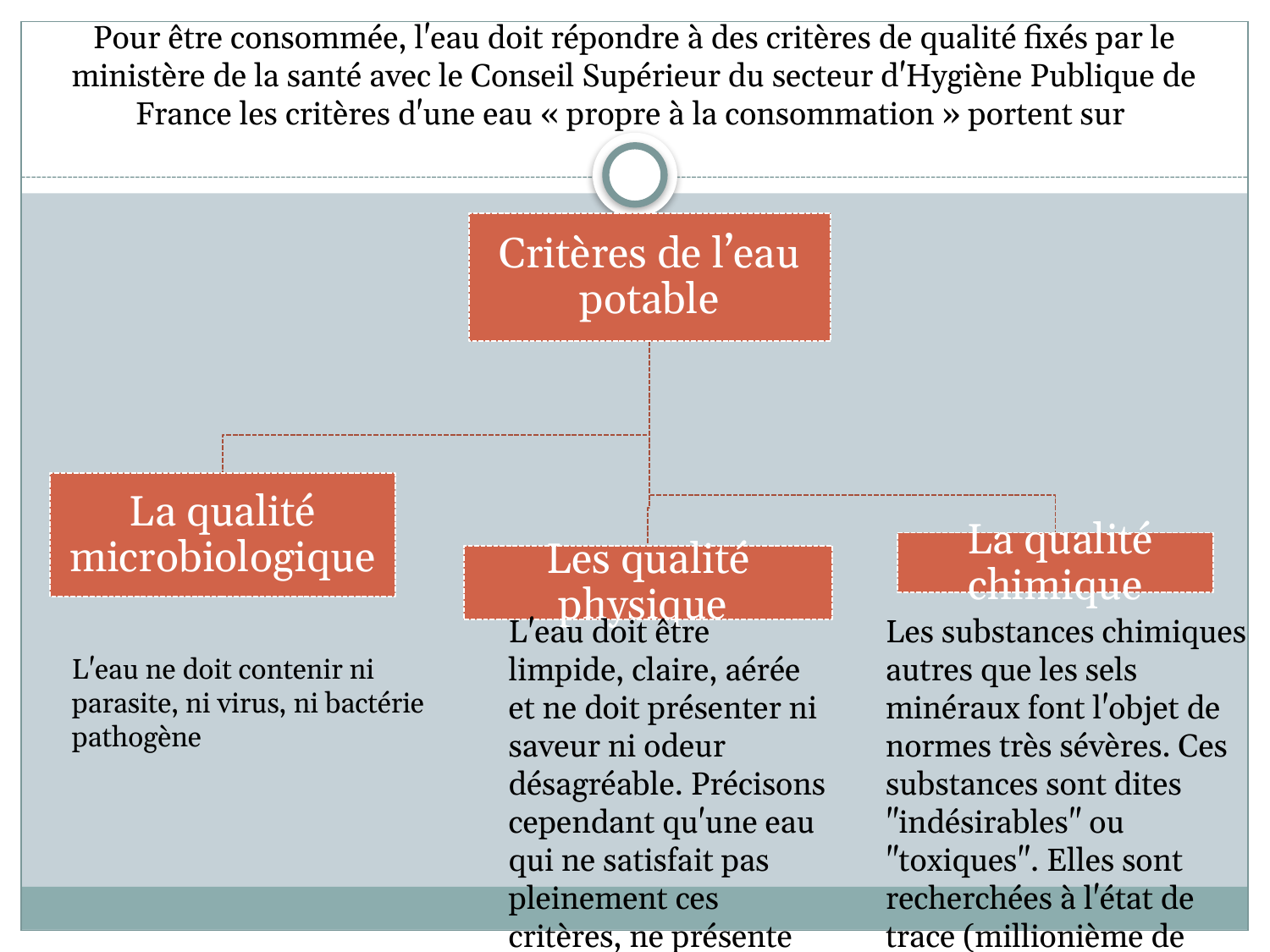

# Pour être consommée, l'eau doit répondre à des critères de qualité fixés par le ministère de la santé avec le Conseil Supérieur du secteur d'Hygiène Publique de France les critères d'une eau « propre à la consommation » portent sur
Critères de l’eau potable
La qualité microbiologique
Les qualité physique
 La qualité chimique
L'eau doit être limpide, claire, aérée et ne doit présenter ni saveur ni odeur désagréable. Précisons cependant qu'une eau qui ne satisfait pas pleinement ces critères, ne présente pas forcément de risque pour la santé.
Les substances chimiques autres que les sels minéraux font l'objet de normes très sévères. Ces substances sont dites "indésirables" ou "toxiques". Elles sont recherchées à l'état de trace (millionième de gramme par litre). Ces normes sont établies sur la base d'une consommation journalière normale, pendant toute la vie.
L'eau ne doit contenir ni parasite, ni virus, ni bactérie pathogène